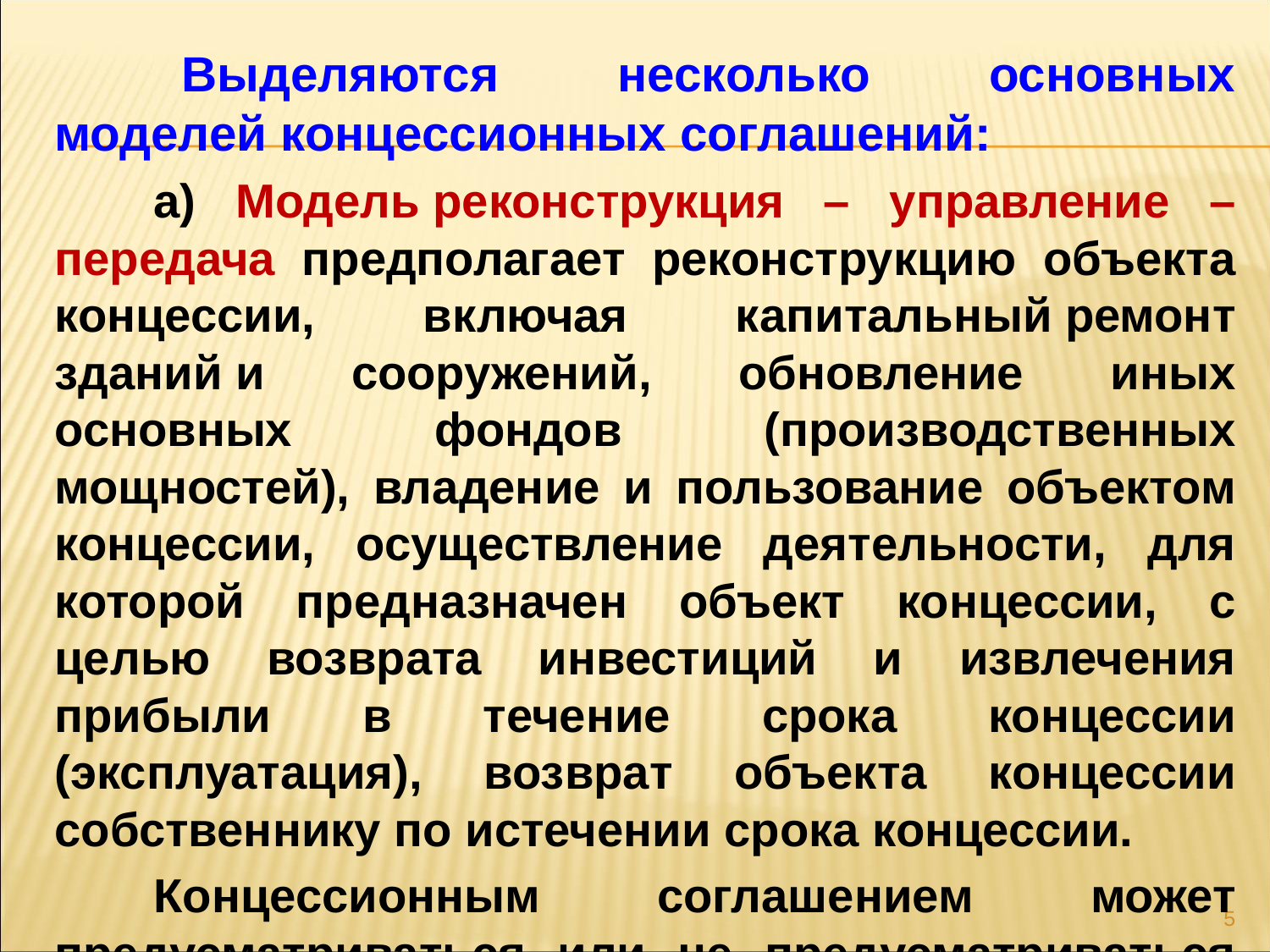

Выделяются несколько основных моделей концессионных соглашений:
а) Модель реконструкция – управление – передача предполагает реконструкцию объекта концессии, включая капитальный ремонт зданий и сооружений, обновление иных основных фондов (производственных мощностей), владение и пользование объектом концессии, осуществление деятельности, для которой предназначен объект концессии, с целью возврата инвестиций и извлечения прибыли в течение срока концессии (эксплуатация), возврат объекта концессии собственнику по истечении срока концессии.
Концессионным соглашением может предусматриваться или не предусматриваться концессионная плата.
5